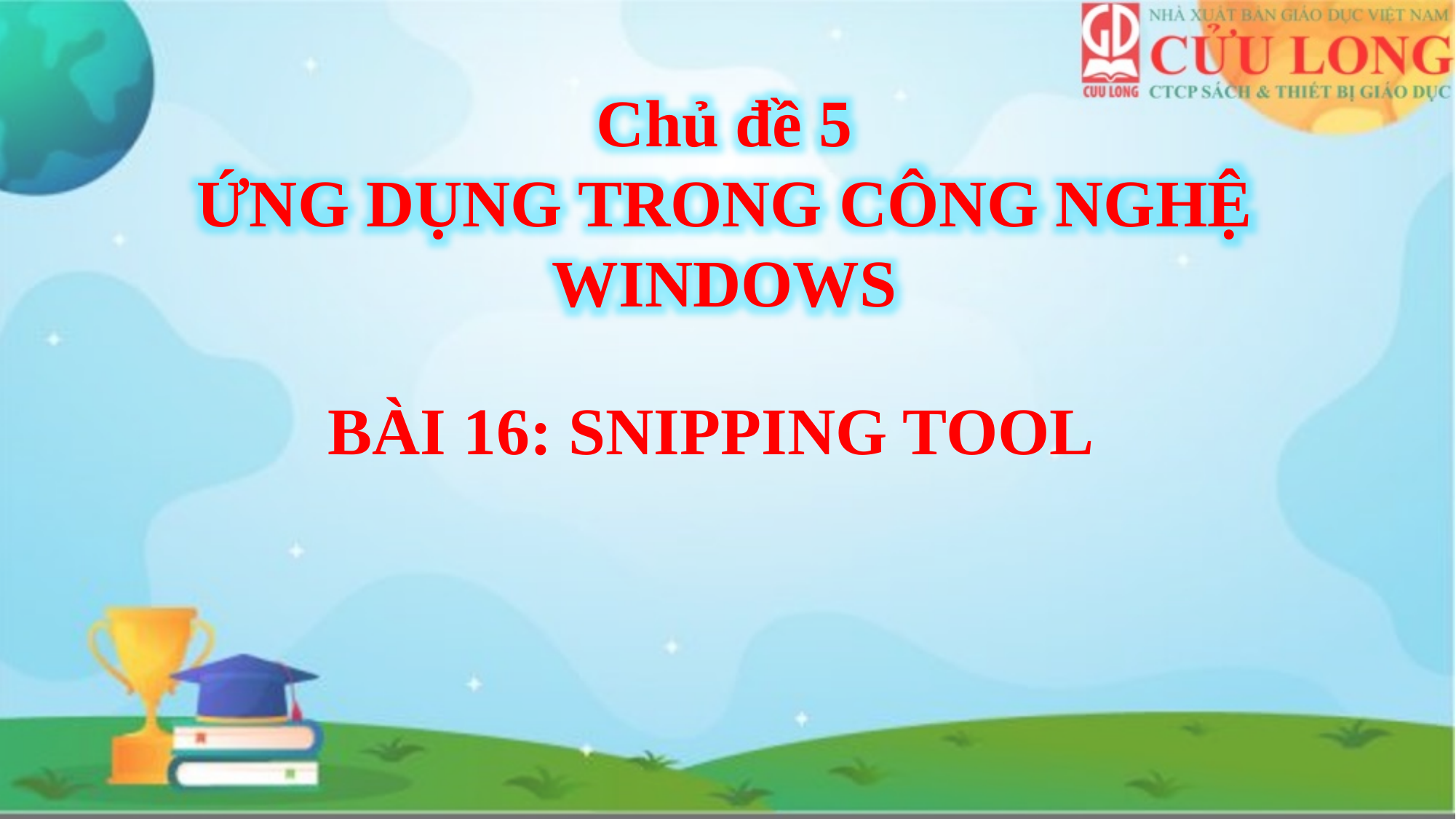

Chủ đề 5
ỨNG DỤNG TRONG CÔNG NGHỆ WINDOWS
BÀI 16: SNIPPING TOOL